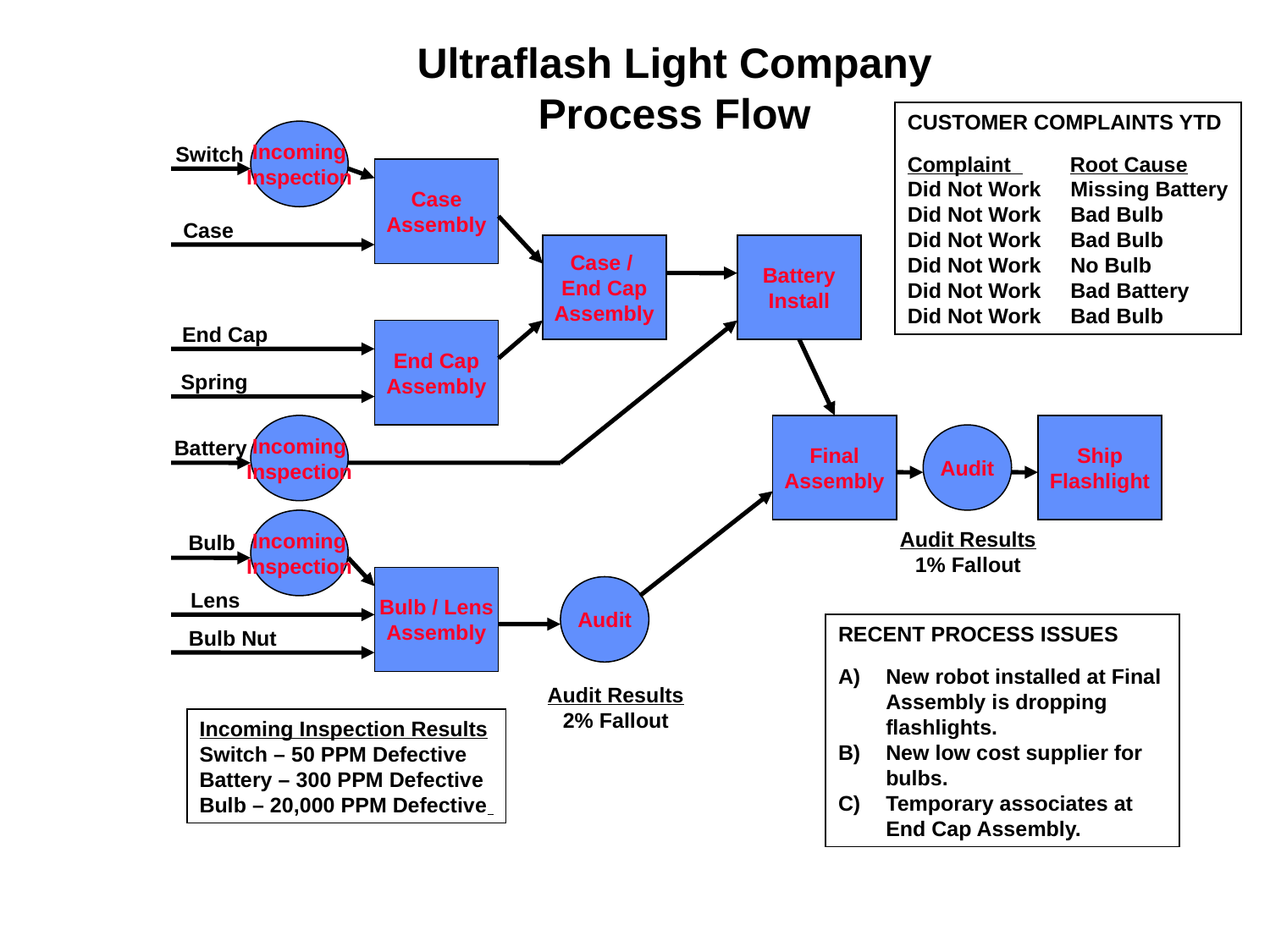

Ultraflash Light Company
Process Flow
CUSTOMER COMPLAINTS YTD

Complaint          Root Cause
Did Not Work     Missing Battery
Did Not Work     Bad Bulb
Did Not Work     Bad Bulb
Did Not Work     No Bulb
Did Not Work     Bad Battery
Did Not Work     Bad Bulb
Incoming
Inspection
Switch
Case
Assembly

Case

Case /
End Cap
Assembly
Battery
Install

End Cap
End Cap
Assembly

Spring

Incoming
Inspection
Final
Assembly
Ship
Flashlight
Audit
Battery

Incoming
Inspection
Audit Results
1% Fallout
Bulb

Bulb / Lens
Assembly
Audit
Lens

RECENT PROCESS ISSUES

New robot installed at Final Assembly is dropping flashlights.
New low cost supplier for bulbs.
Temporary associates at End Cap Assembly.
Bulb Nut

Audit Results
2% Fallout
Incoming Inspection Results
Switch – 50 PPM Defective
Battery – 300 PPM Defective
Bulb – 20,000 PPM Defective